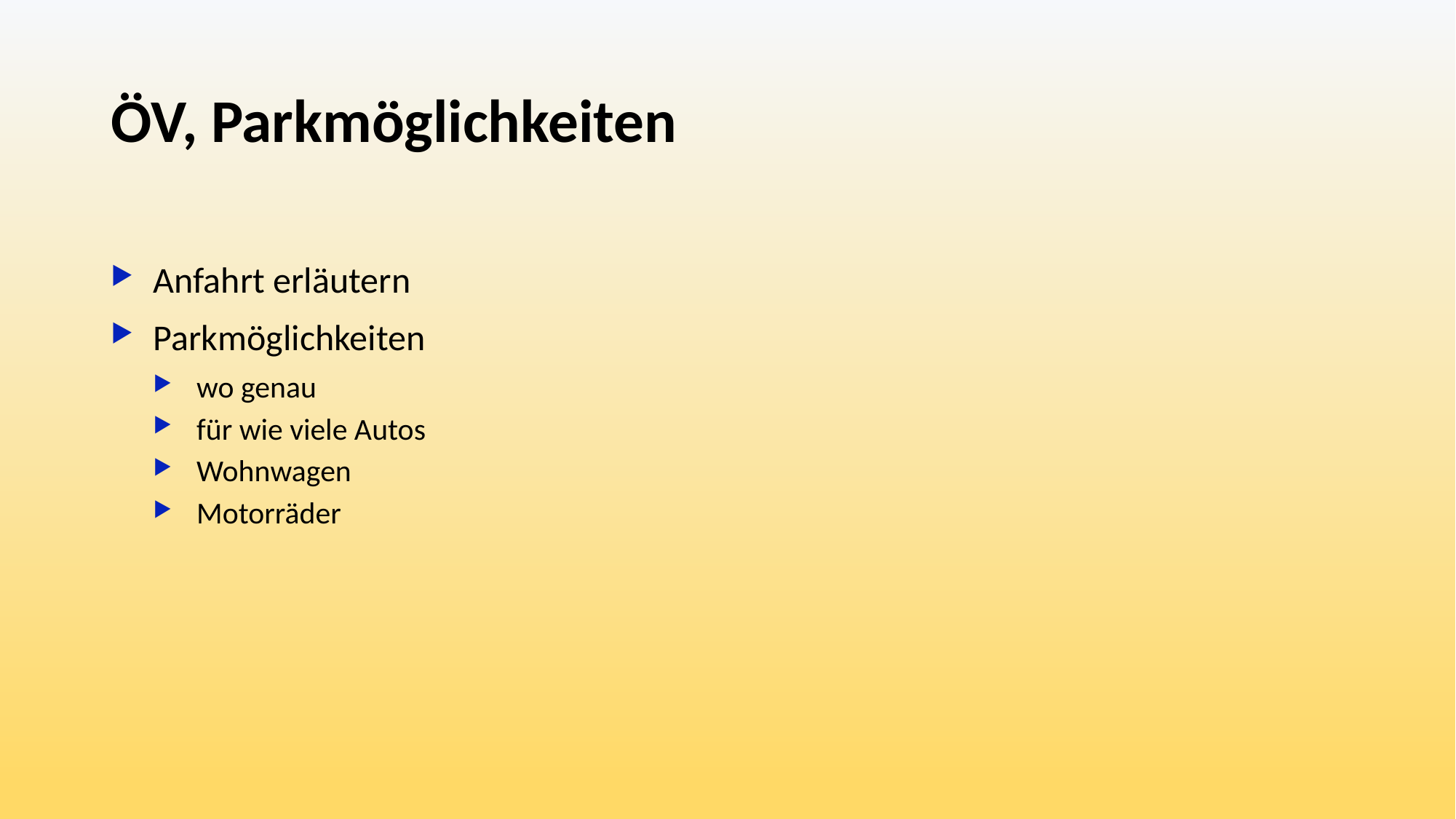

# ÖV, Parkmöglichkeiten
Anfahrt erläutern
Parkmöglichkeiten
wo genau
für wie viele Autos
Wohnwagen
Motorräder